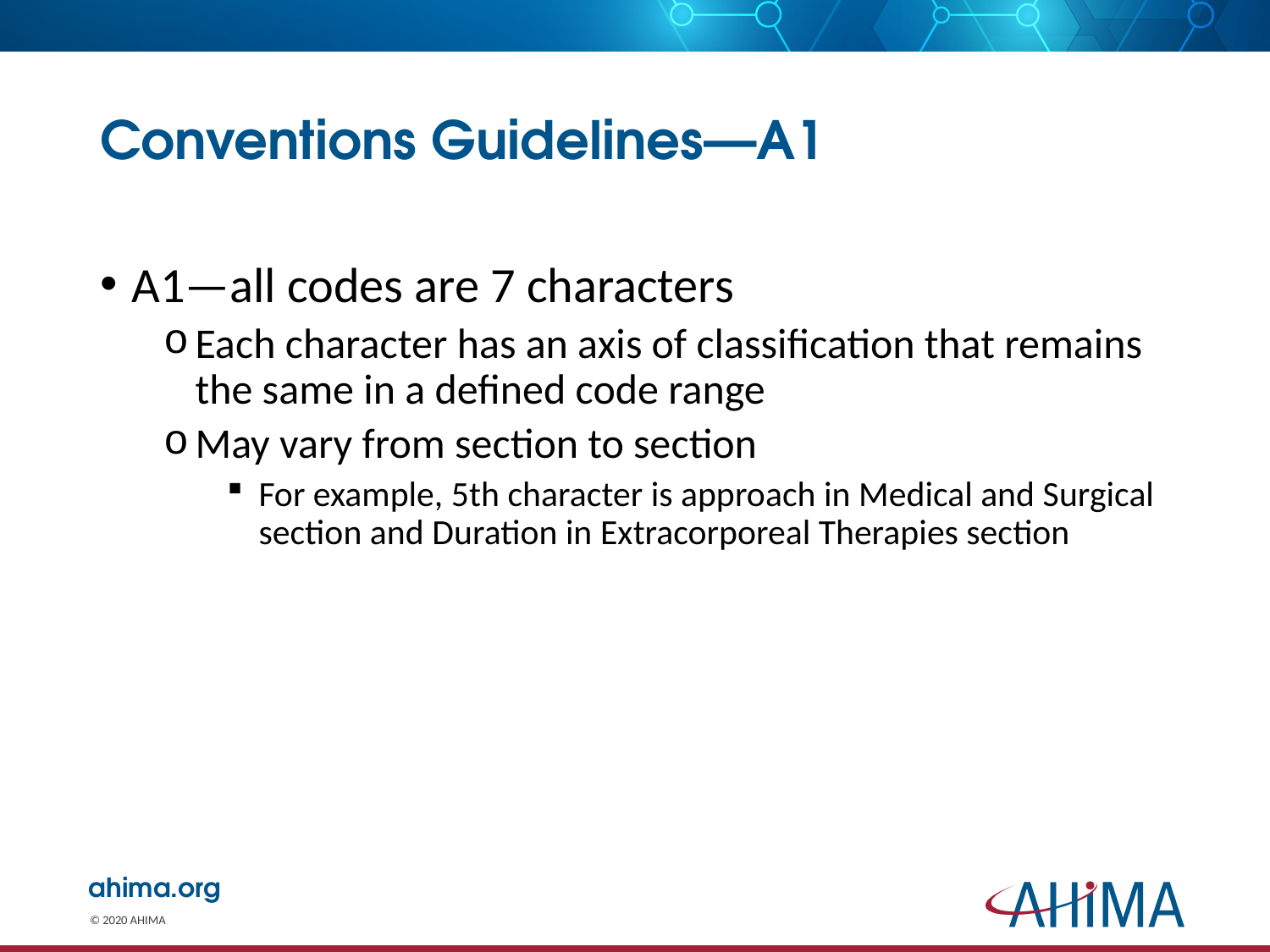

# Conventions Guidelines—A1
A1—all codes are 7 characters
Each character has an axis of classification that remains the same in a defined code range
May vary from section to section
For example, 5th character is approach in Medical and Surgical section and Duration in Extracorporeal Therapies section